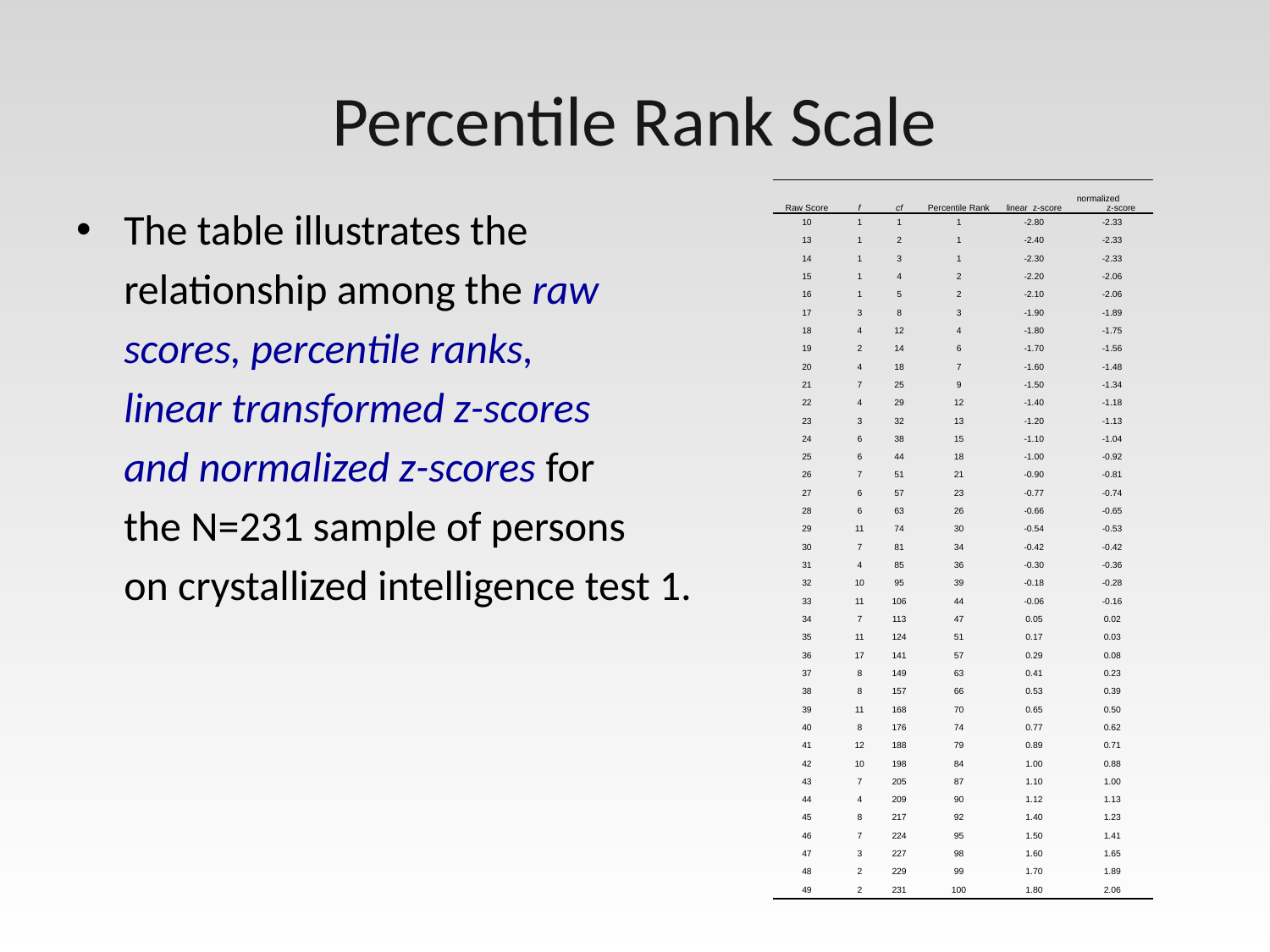

# Percentile Rank Scale
| Raw Score | f | cf | Percentile Rank | linear z-score | normalized z-score |
| --- | --- | --- | --- | --- | --- |
| 10 | 1 | 1 | 1 | -2.80 | -2.33 |
| 13 | 1 | 2 | 1 | -2.40 | -2.33 |
| 14 | 1 | 3 | 1 | -2.30 | -2.33 |
| 15 | 1 | 4 | 2 | -2.20 | -2.06 |
| 16 | 1 | 5 | 2 | -2.10 | -2.06 |
| 17 | 3 | 8 | 3 | -1.90 | -1.89 |
| 18 | 4 | 12 | 4 | -1.80 | -1.75 |
| 19 | 2 | 14 | 6 | -1.70 | -1.56 |
| 20 | 4 | 18 | 7 | -1.60 | -1.48 |
| 21 | 7 | 25 | 9 | -1.50 | -1.34 |
| 22 | 4 | 29 | 12 | -1.40 | -1.18 |
| 23 | 3 | 32 | 13 | -1.20 | -1.13 |
| 24 | 6 | 38 | 15 | -1.10 | -1.04 |
| 25 | 6 | 44 | 18 | -1.00 | -0.92 |
| 26 | 7 | 51 | 21 | -0.90 | -0.81 |
| 27 | 6 | 57 | 23 | -0.77 | -0.74 |
| 28 | 6 | 63 | 26 | -0.66 | -0.65 |
| 29 | 11 | 74 | 30 | -0.54 | -0.53 |
| 30 | 7 | 81 | 34 | -0.42 | -0.42 |
| 31 | 4 | 85 | 36 | -0.30 | -0.36 |
| 32 | 10 | 95 | 39 | -0.18 | -0.28 |
| 33 | 11 | 106 | 44 | -0.06 | -0.16 |
| 34 | 7 | 113 | 47 | 0.05 | 0.02 |
| 35 | 11 | 124 | 51 | 0.17 | 0.03 |
| 36 | 17 | 141 | 57 | 0.29 | 0.08 |
| 37 | 8 | 149 | 63 | 0.41 | 0.23 |
| 38 | 8 | 157 | 66 | 0.53 | 0.39 |
| 39 | 11 | 168 | 70 | 0.65 | 0.50 |
| 40 | 8 | 176 | 74 | 0.77 | 0.62 |
| 41 | 12 | 188 | 79 | 0.89 | 0.71 |
| 42 | 10 | 198 | 84 | 1.00 | 0.88 |
| 43 | 7 | 205 | 87 | 1.10 | 1.00 |
| 44 | 4 | 209 | 90 | 1.12 | 1.13 |
| 45 | 8 | 217 | 92 | 1.40 | 1.23 |
| 46 | 7 | 224 | 95 | 1.50 | 1.41 |
| 47 | 3 | 227 | 98 | 1.60 | 1.65 |
| 48 | 2 | 229 | 99 | 1.70 | 1.89 |
| 49 | 2 | 231 | 100 | 1.80 | 2.06 |
The table illustrates the
     relationship among the raw
     scores, percentile ranks,
     linear transformed z-scores
     and normalized z-scores for
     the N=231 sample of persons
     on crystallized intelligence test 1.